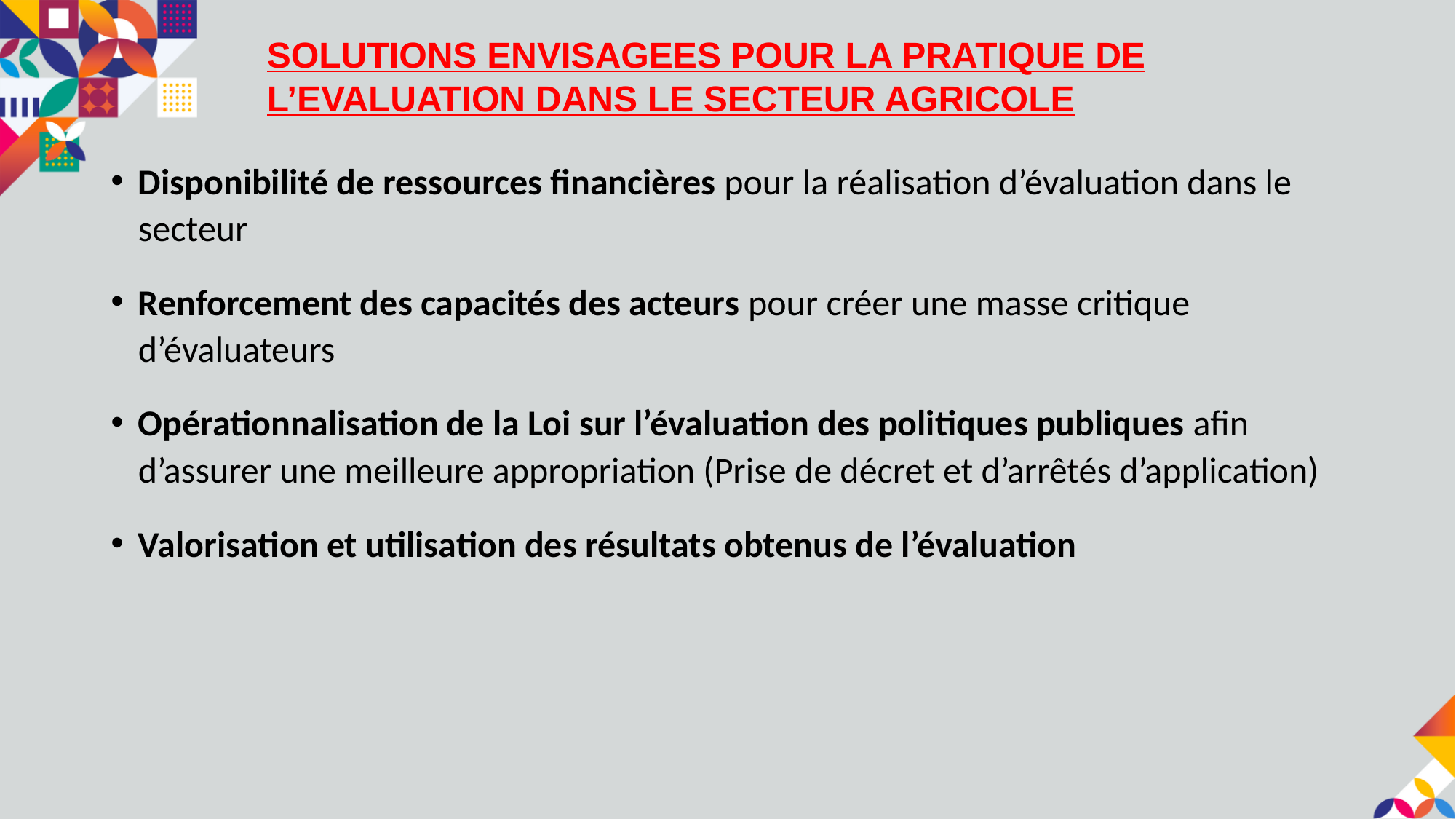

# SOLUTIONS ENVISAGEES POUR LA PRATIQUE DE L’EVALUATION DANS LE SECTEUR AGRICOLE
Disponibilité de ressources financières pour la réalisation d’évaluation dans le secteur
Renforcement des capacités des acteurs pour créer une masse critique d’évaluateurs
Opérationnalisation de la Loi sur l’évaluation des politiques publiques afin d’assurer une meilleure appropriation (Prise de décret et d’arrêtés d’application)
Valorisation et utilisation des résultats obtenus de l’évaluation